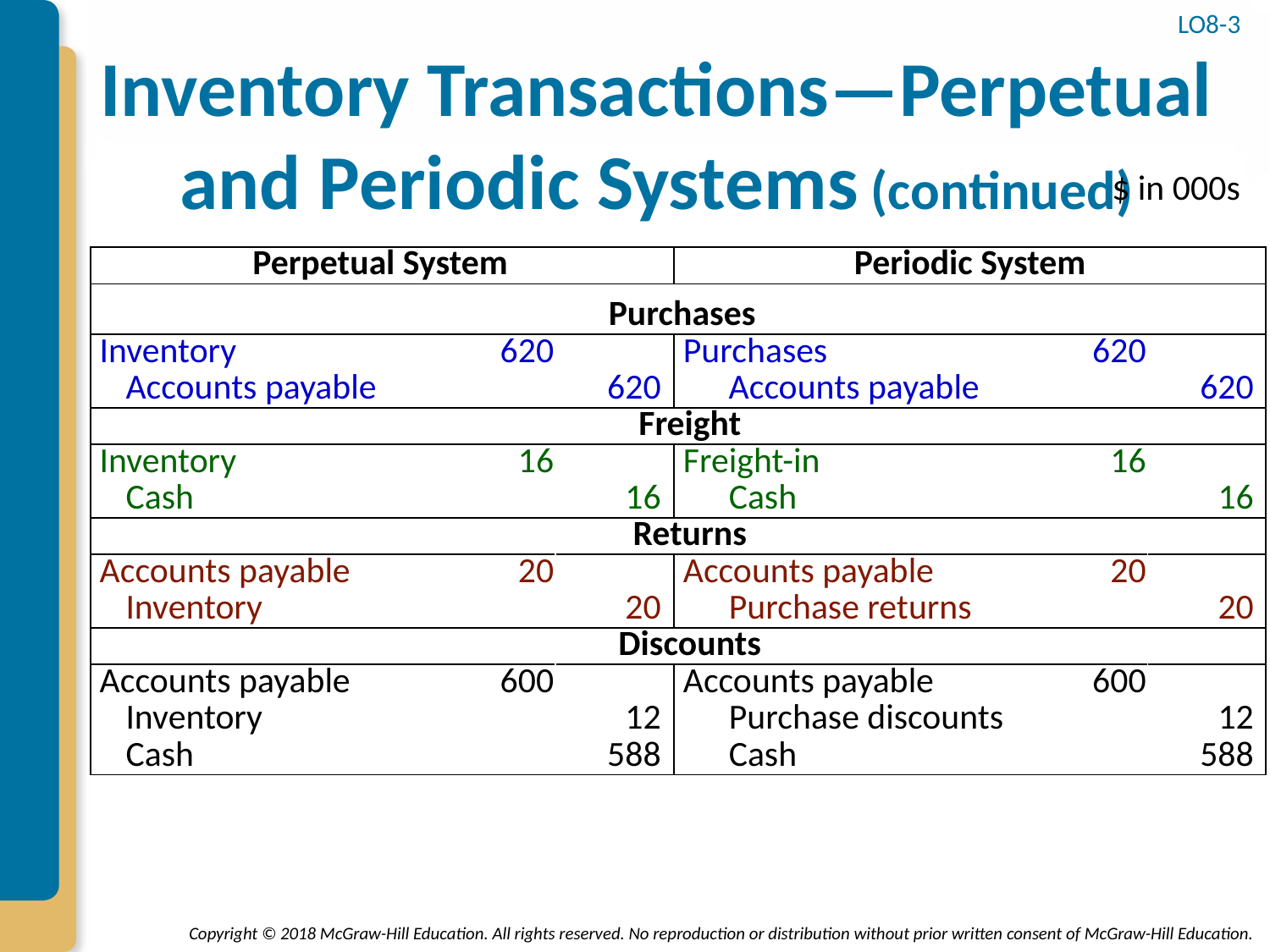

LO8-3
# Inventory Transactions—Perpetual and Periodic Systems (continued)
$ in 000s
|  | Perpetual System |  |  |  |  | Periodic System |  |  |  |  |  |
| --- | --- | --- | --- | --- | --- | --- | --- | --- | --- | --- | --- |
|  | Purchases |  |  |  |  |  |  |  |  |  |  |
|  | Inventory |  | 620 |  |  | Purchases |  |  | 620 |  |  |
|  |  | Accounts payable |  | 620 |  |  | Accounts payable |  |  | 620 |  |
|  |  | Freight |  |  |  |  |  |  |  |  |  |
|  | Inventory |  | 16 |  |  | Freight-in |  |  | 16 |  |  |
|  |  | Cash |  | 16 |  |  |  | Cash |  | 16 |  |
|  |  | Returns |  |  |  |  |  |  |  |  |  |
|  | Accounts payable |  | 20 |  |  | Accounts payable |  |  | 20 |  |  |
|  |  | Inventory |  | 20 |  |  |  | Purchase returns |  | 20 |  |
|  |  | Discounts |  |  |  |  |  |  |  |  |  |
|  | Accounts payable |  | 600 |  |  | Accounts payable |  |  | 600 |  |  |
|  |  | Inventory |  | 12 |  |  |  | Purchase discounts |  | 12 |  |
|  |  | Cash |  | 588 |  |  |  | Cash |  | 588 |  |